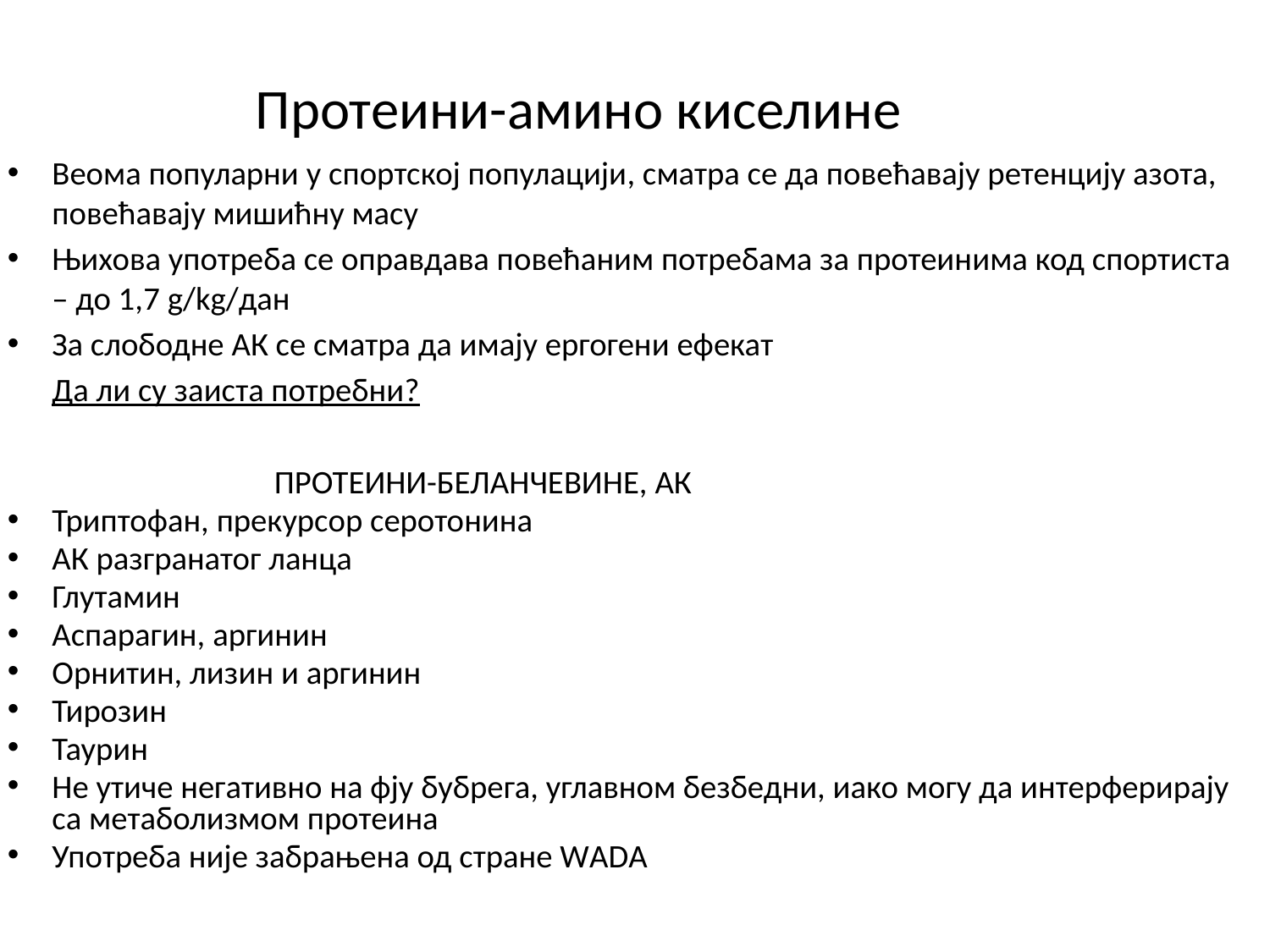

Протеини-амино киселине
Веома популарни у спортској популацији, сматра се да повећавају ретенцију азота, повећавају мишићну масу
Њихова употреба се оправдава повећаним потребама за протеинима код спортиста – до 1,7 g/kg/дан
За слободне АК се сматра да имају ергогени ефекат
			Да ли су заиста потребни?

                                    ПРОТЕИНИ-БЕЛАНЧЕВИНЕ, АК
Триптофан, прекурсор серотонина
АК разгранатог ланца
Глутамин
Аспарагин, аргинин
Орнитин, лизин и аргинин
Тирозин
Таурин
Не утиче негативно на фју бубрега, углавном безбедни, иако могу да интерферирају са метаболизмом протеина
Употреба није забрањена од стране WАDА